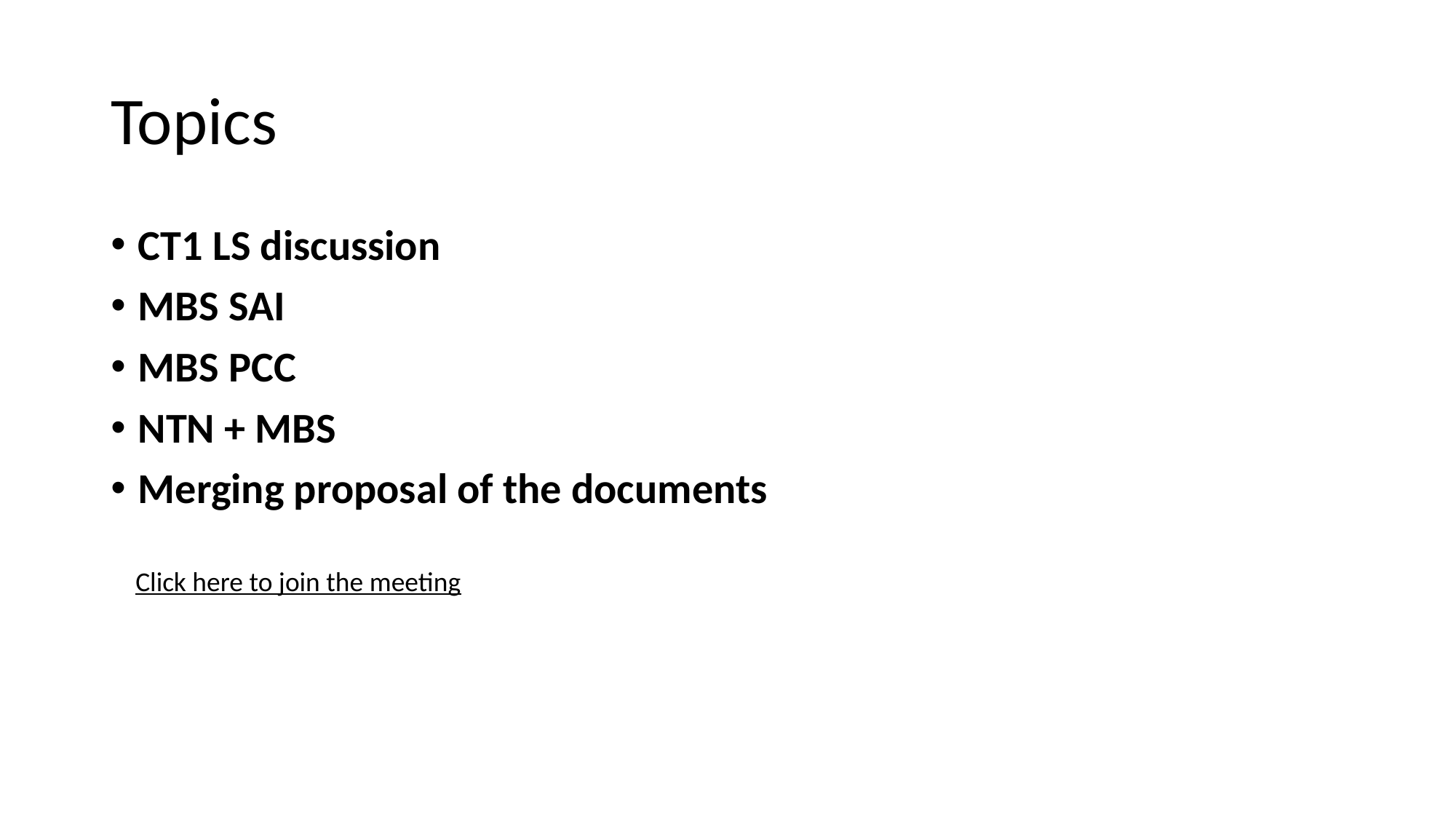

# Topics
CT1 LS discussion
MBS SAI
MBS PCC
NTN + MBS
Merging proposal of the documents
Click here to join the meeting